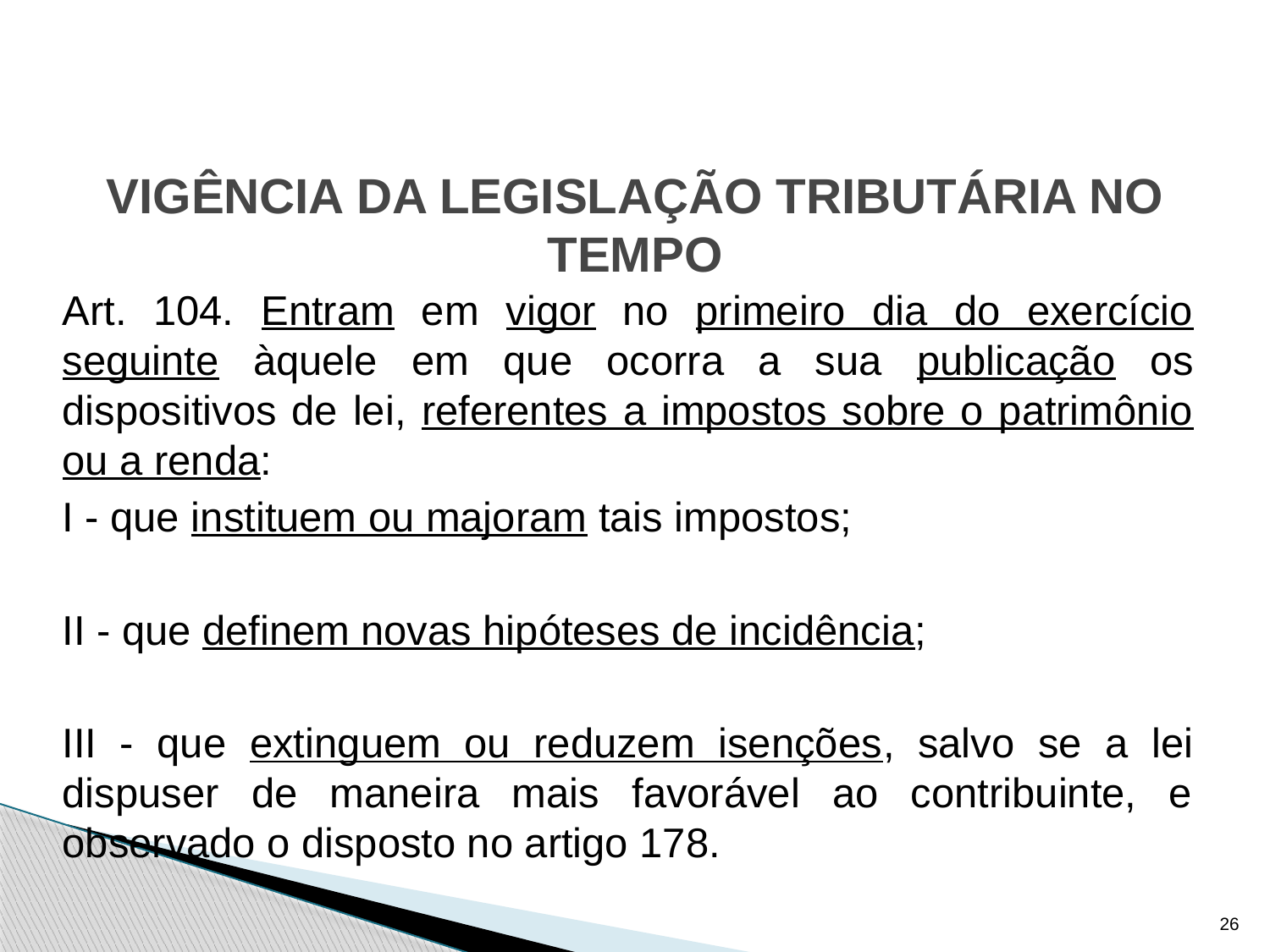

# VIGÊNCIA DA LEGISLAÇÃO TRIBUTÁRIA NO TEMPO
	Art. 104. Entram em vigor no primeiro dia do exercício seguinte àquele em que ocorra a sua publicação os dispositivos de lei, referentes a impostos sobre o patrimônio ou a renda:
	I - que instituem ou majoram tais impostos;

	II - que definem novas hipóteses de incidência;

	III - que extinguem ou reduzem isenções, salvo se a lei dispuser de maneira mais favorável ao contribuinte, e observado o disposto no artigo 178.

26